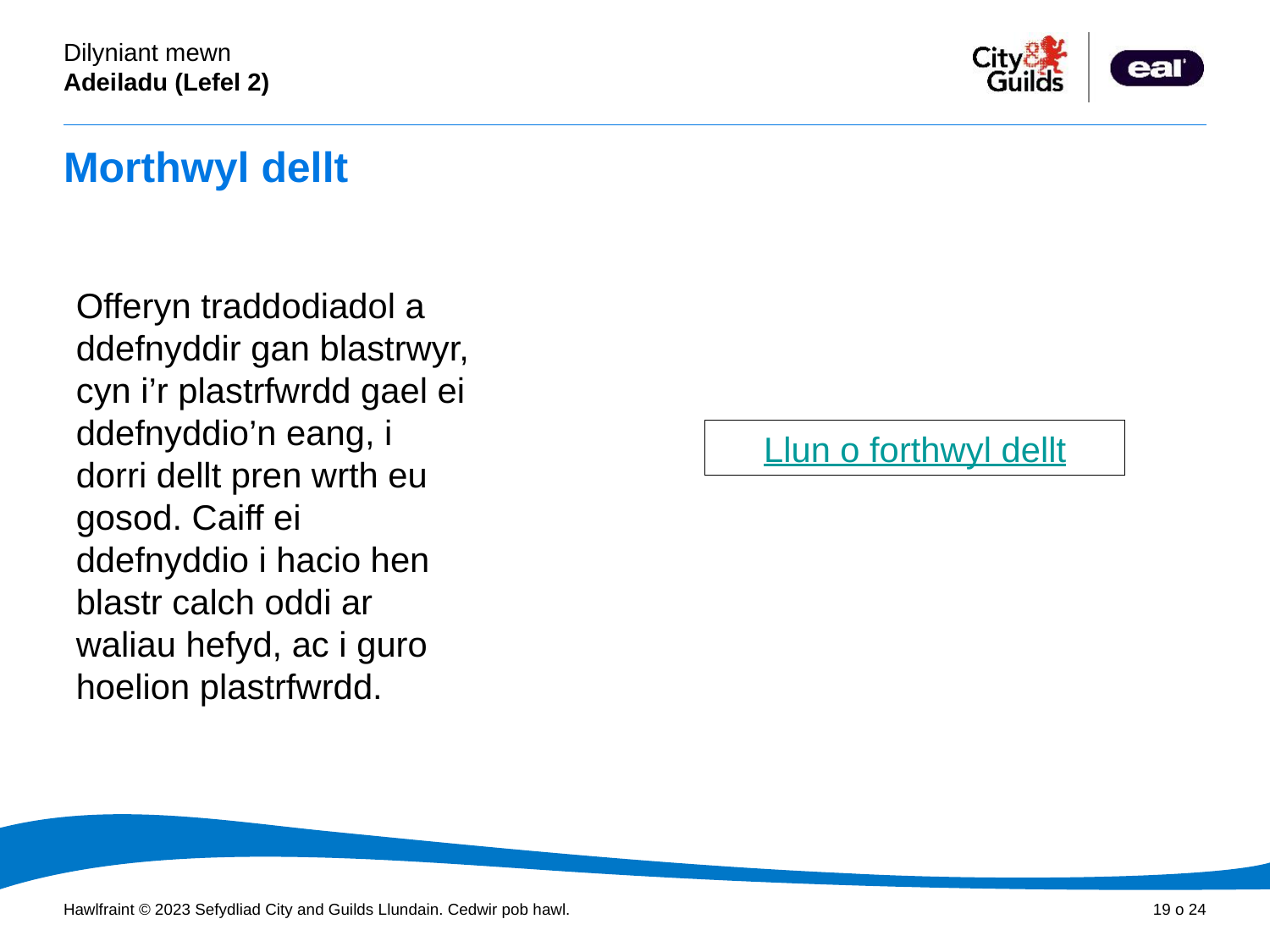

# Morthwyl dellt

Offeryn traddodiadol a ddefnyddir gan blastrwyr, cyn i’r plastrfwrdd gael ei ddefnyddio’n eang, i dorri dellt pren wrth eu gosod. Caiff ei ddefnyddio i hacio hen blastr calch oddi ar waliau hefyd, ac i guro hoelion plastrfwrdd.
Llun o forthwyl dellt